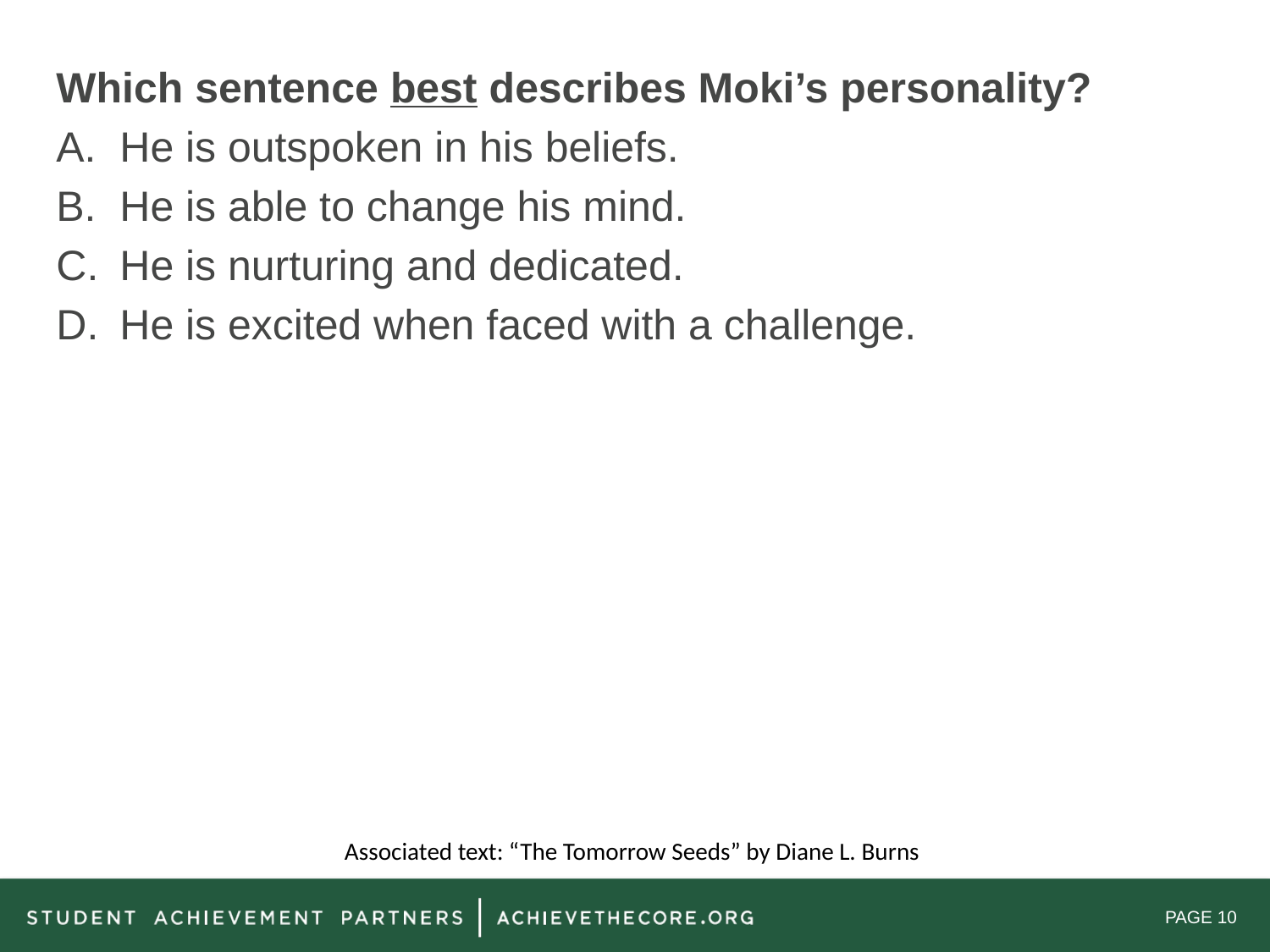

Which sentence best describes Moki’s personality?
He is outspoken in his beliefs.
He is able to change his mind.
He is nurturing and dedicated.
He is excited when faced with a challenge.

Associated text: “The Tomorrow Seeds” by Diane L. Burns